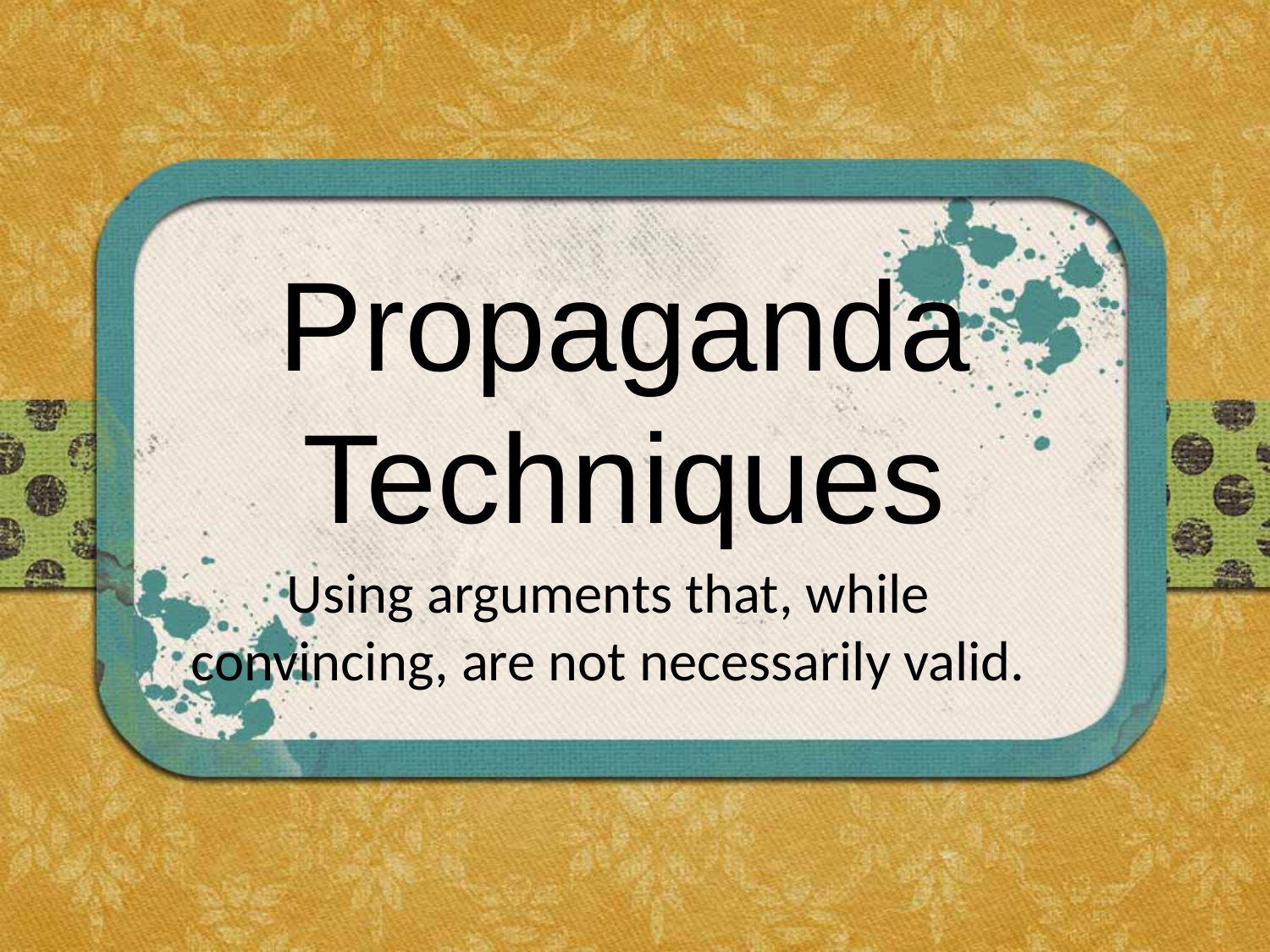

# Propaganda Techniques
Using arguments that, while convincing, are not necessarily valid.